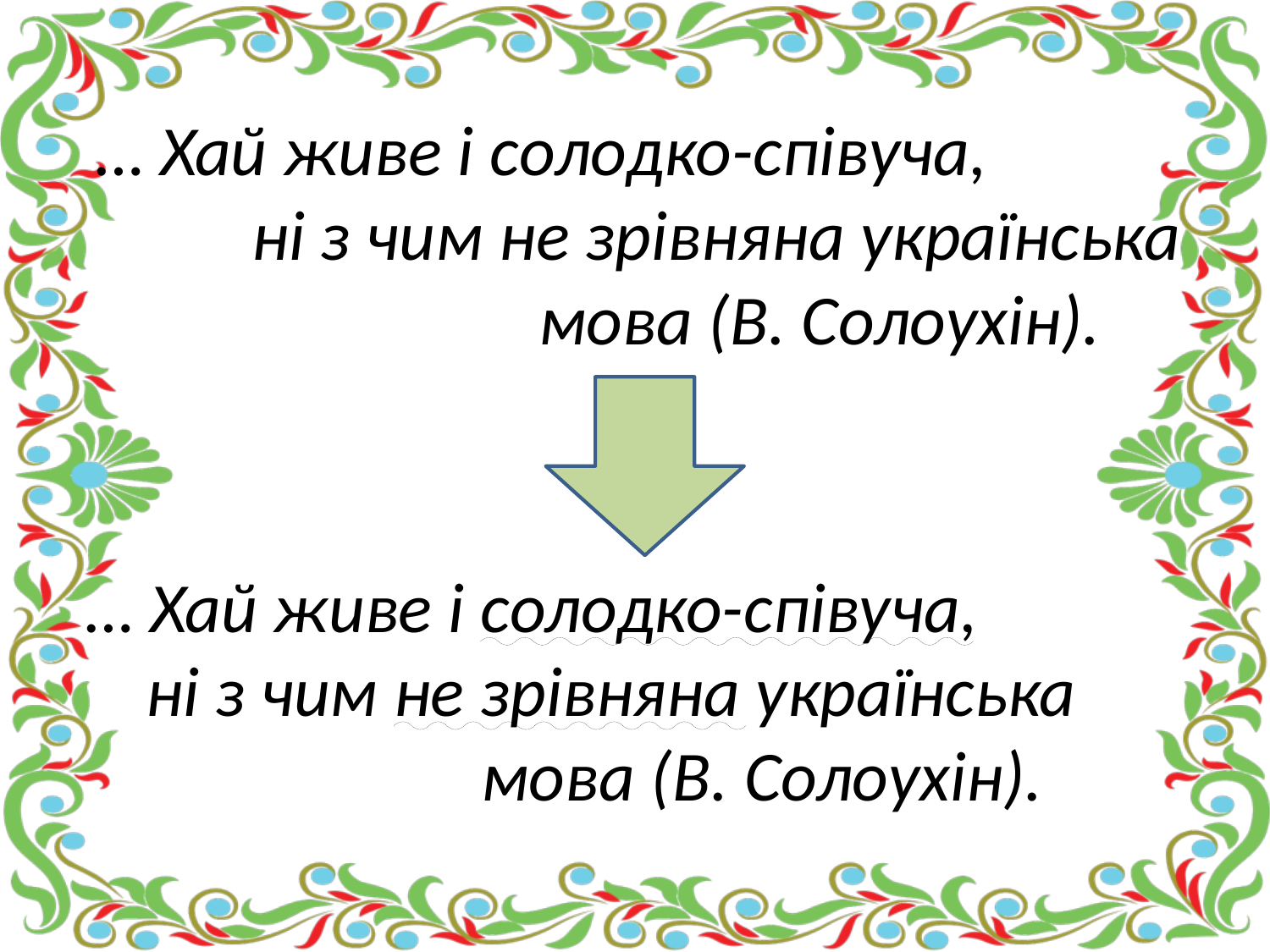

… Хай живе і солодко-співуча,                      ні з чим не зрівняна українська                       мова (В. Солоухін).

… Хай живе і солодко-співуча,                   ні з чим не зрівняна українська                         мова (В. Солоухін).